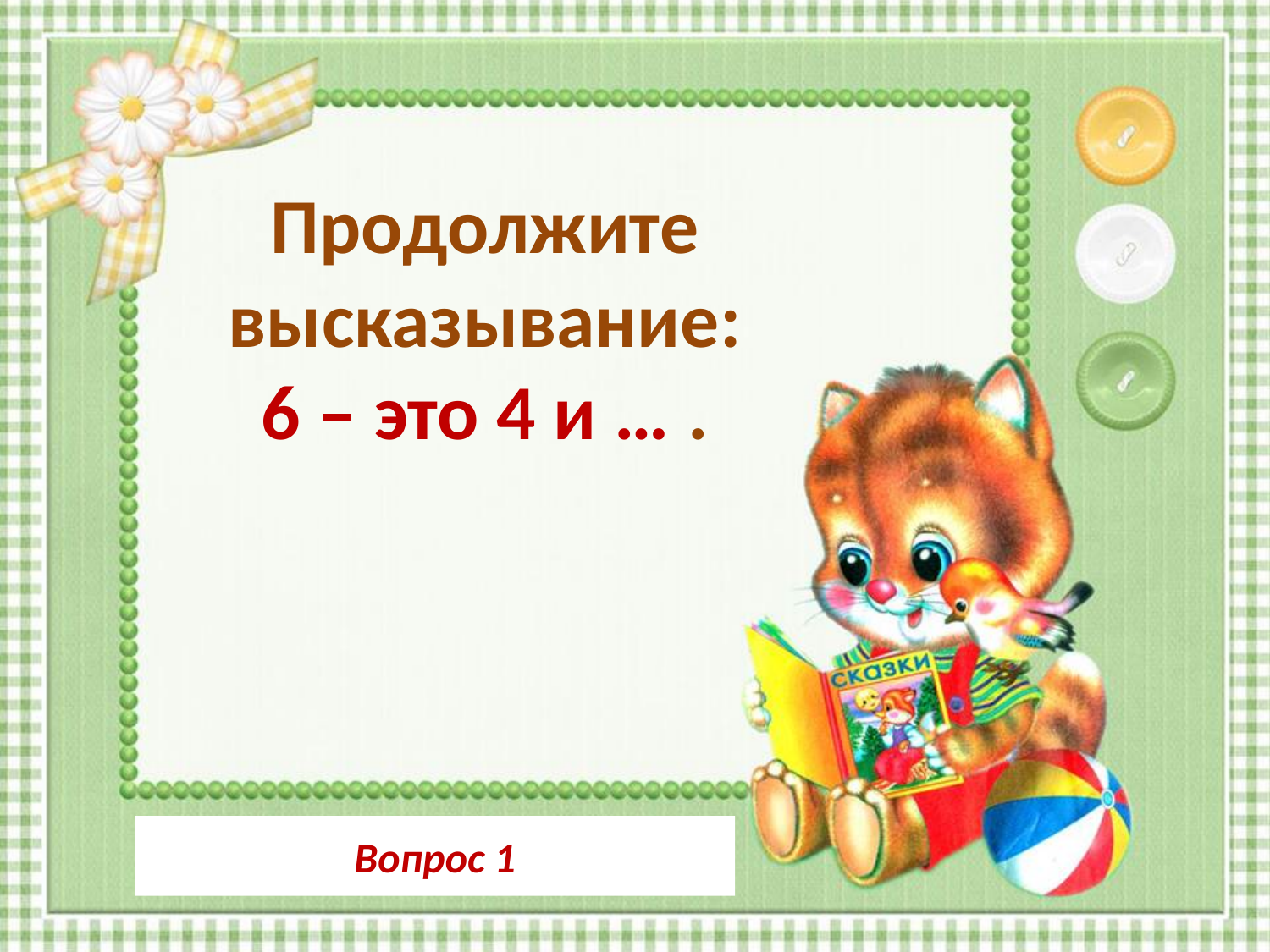

Продолжите высказывание:
6 – это 4 и … .
Вопрос 1